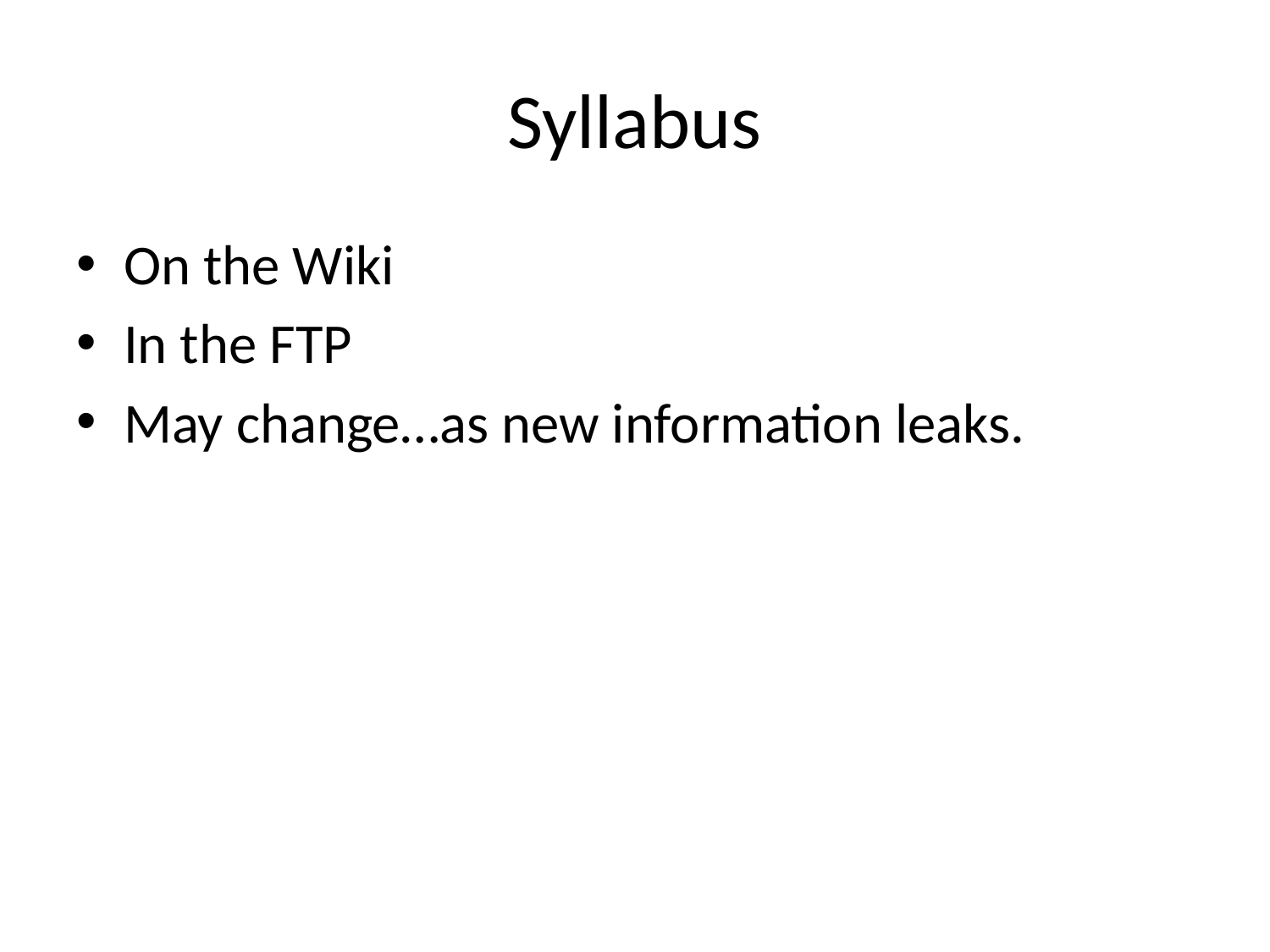

# Syllabus
On the Wiki
In the FTP
May change…as new information leaks.